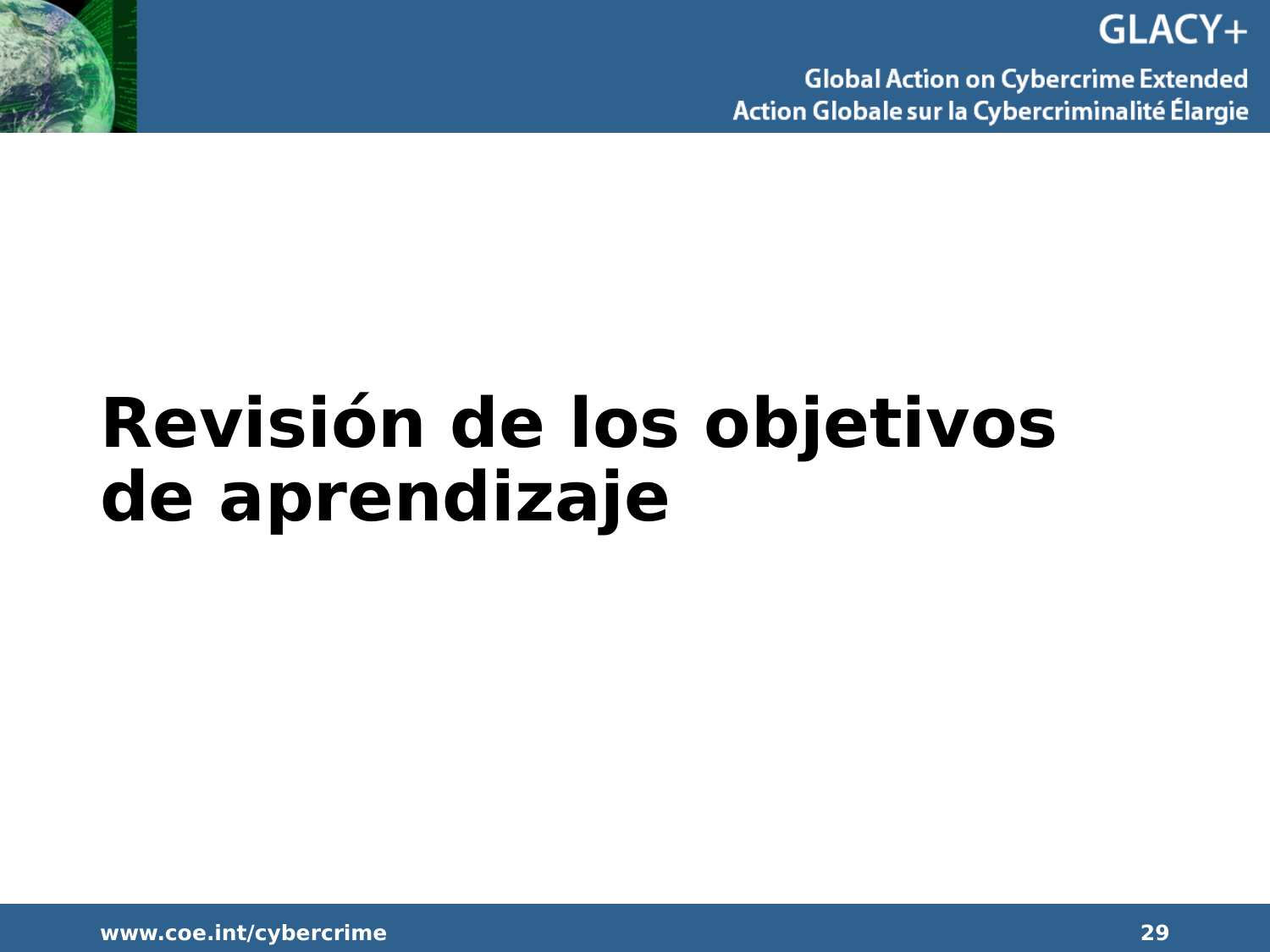

# Revisión de los objetivos de aprendizaje
www.coe.int/cybercrime
29